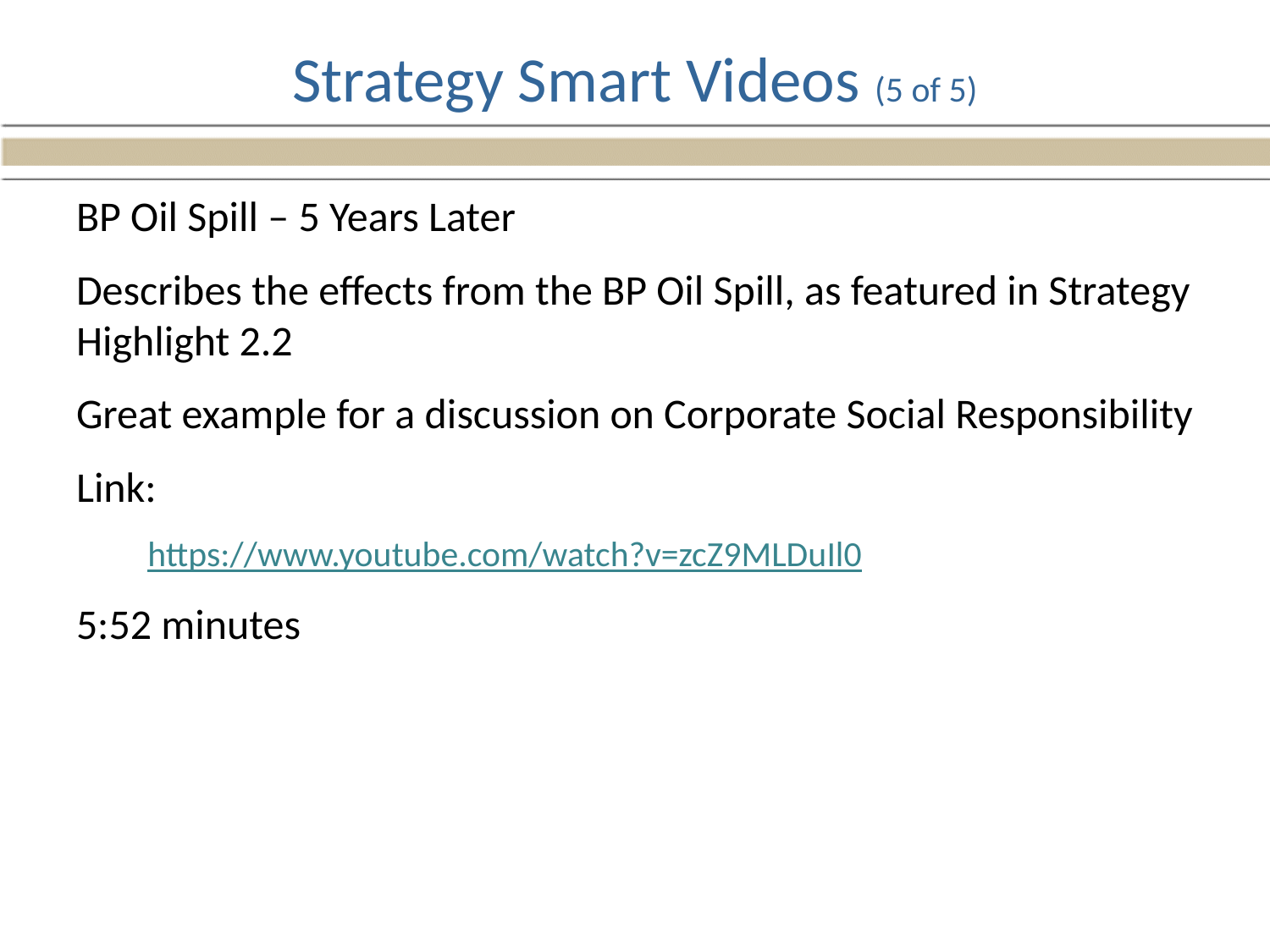

# Strategy Smart Videos (5 of 5)
BP Oil Spill – 5 Years Later
Describes the effects from the BP Oil Spill, as featured in Strategy Highlight 2.2
Great example for a discussion on Corporate Social Responsibility
Link:
https://www.youtube.com/watch?v=zcZ9MLDuIl0
5:52 minutes